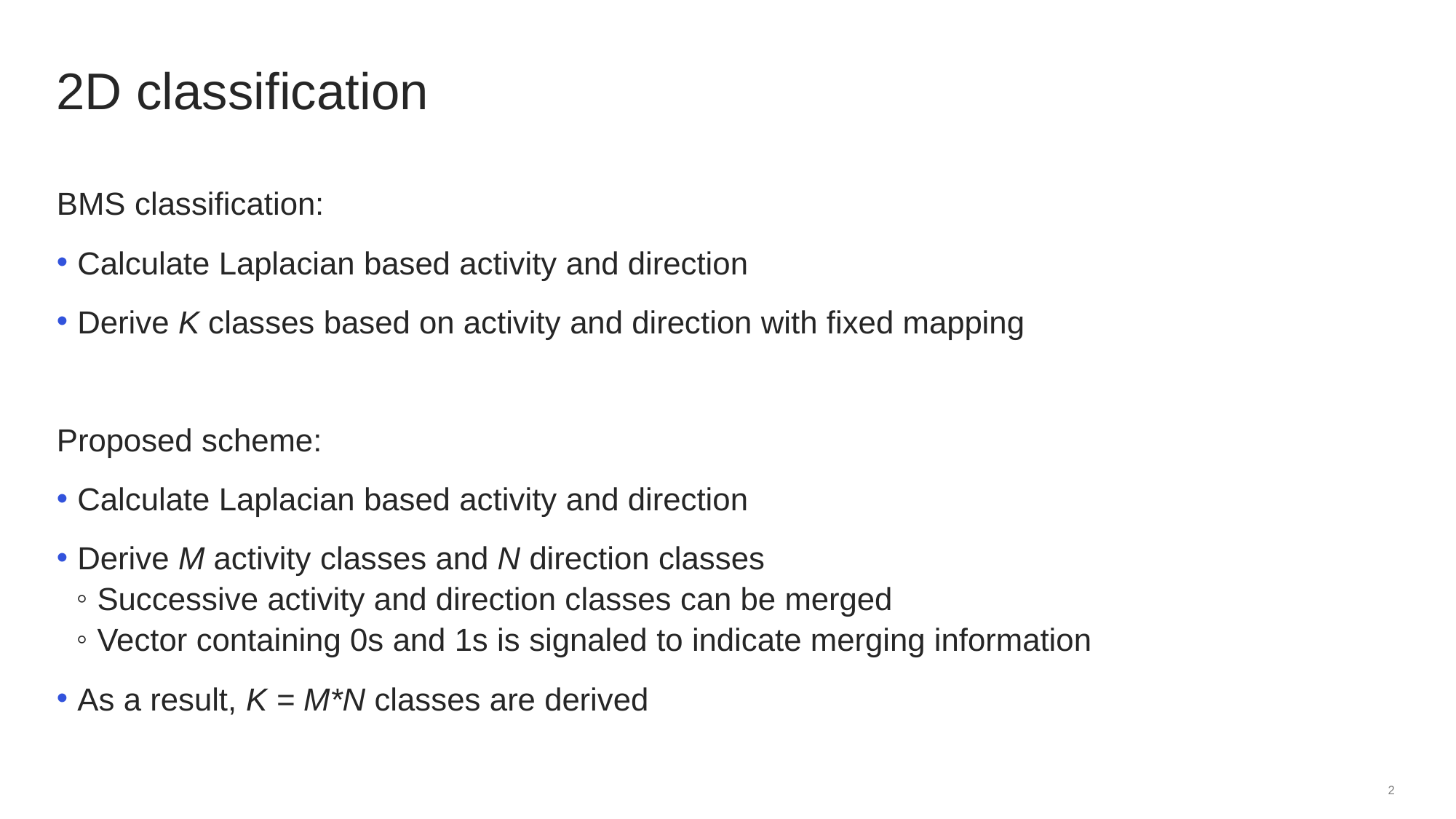

# 2D classification
BMS classification:
Calculate Laplacian based activity and direction
Derive K classes based on activity and direction with fixed mapping

Proposed scheme:
Calculate Laplacian based activity and direction
Derive M activity classes and N direction classes
Successive activity and direction classes can be merged
Vector containing 0s and 1s is signaled to indicate merging information
As a result, K = M*N classes are derived